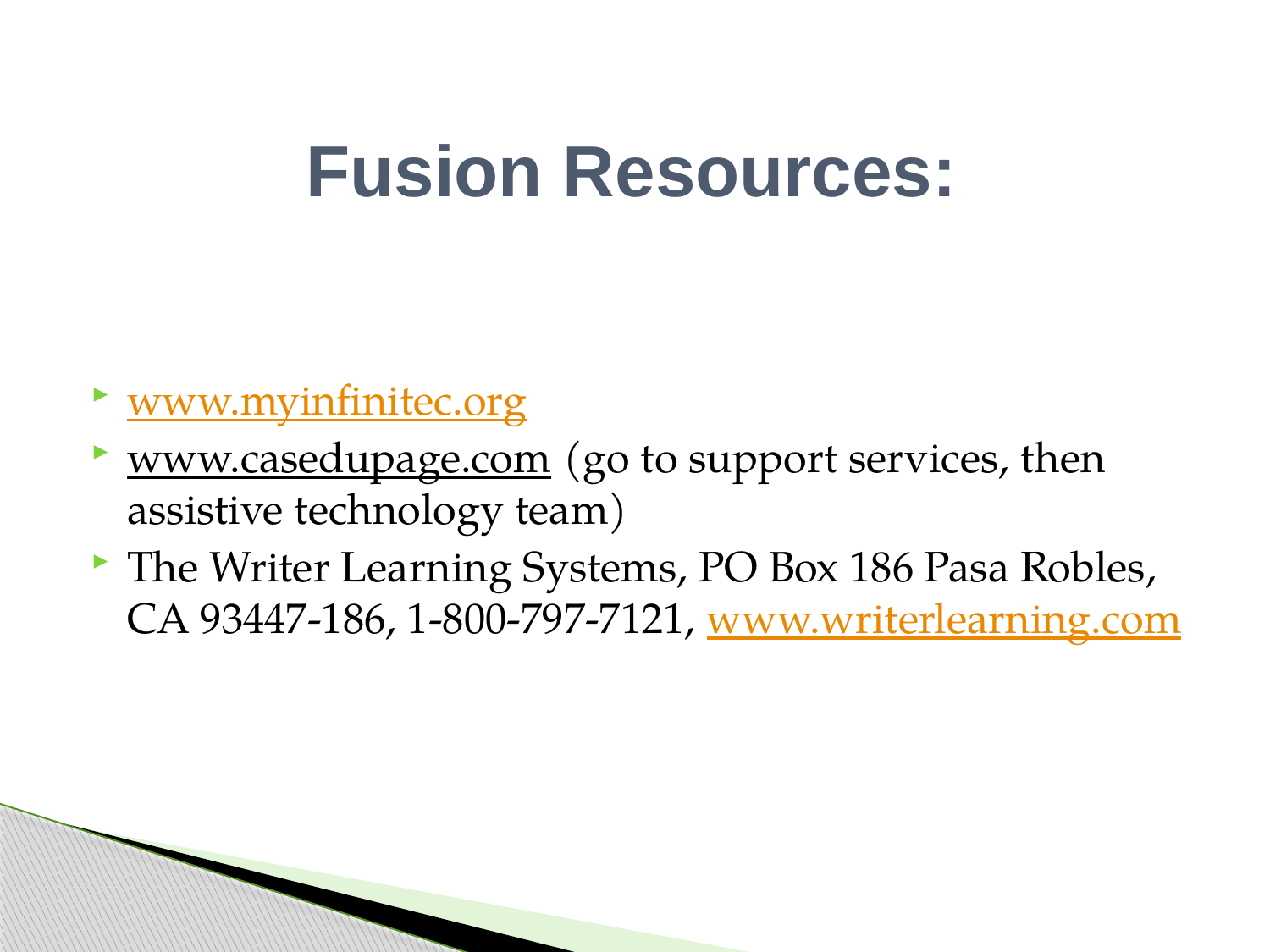

# Fusion Resources:

www.myinfinitec.org
www.casedupage.com (go to support services, then assistive technology team)
The Writer Learning Systems, PO Box 186 Pasa Robles, CA 93447-186, 1-800-797-7121, www.writerlearning.com